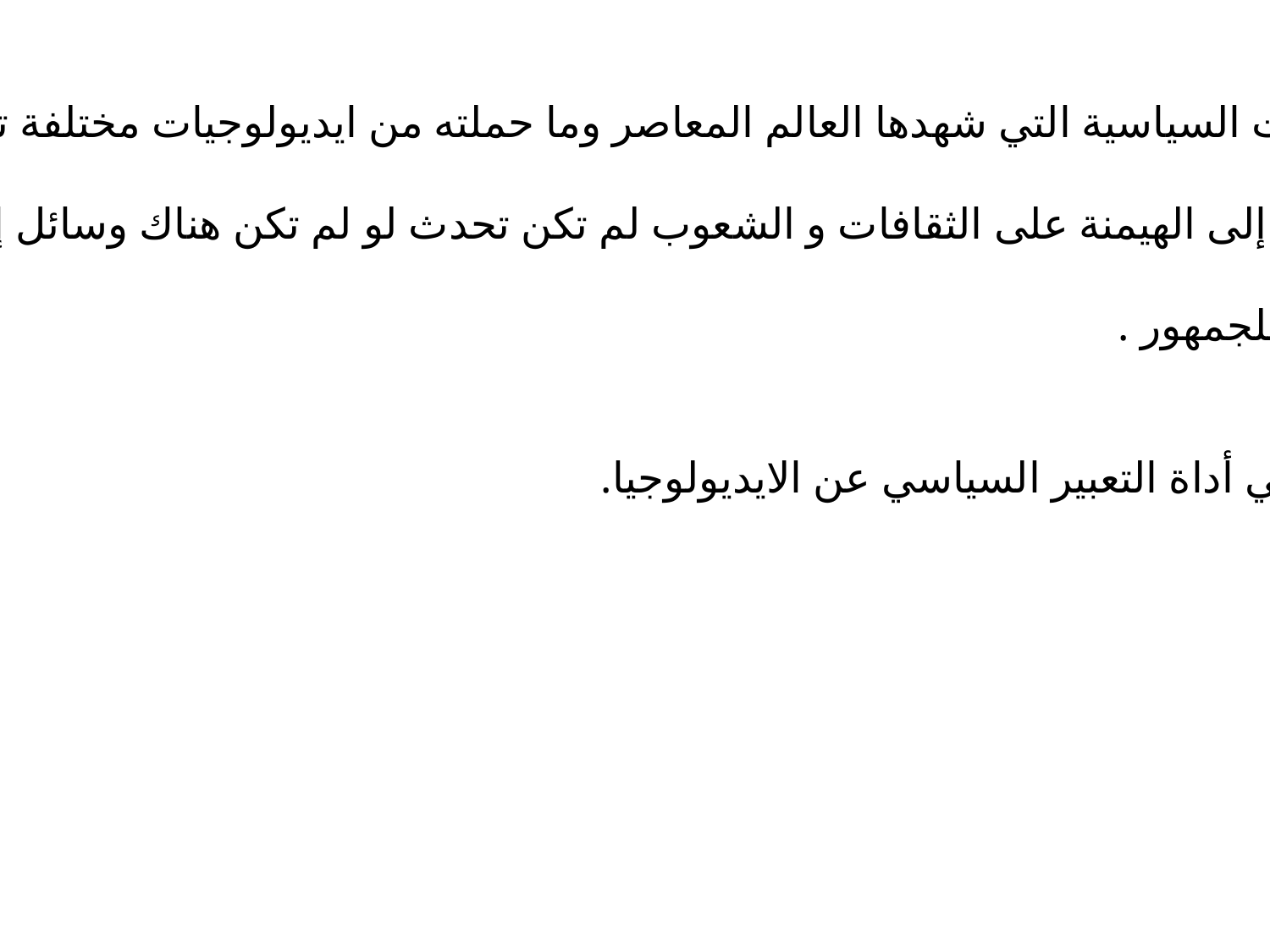

الثورات السياسية التي شهدها العالم المعاصر وما حملته من ايديولوجيات مختلفة تسعى

جميعها إلى الهيمنة على الثقافات و الشعوب لم تكن تحدث لو لم تكن هناك وسائل إعلام

 تنقلها للجمهور .

اللغة هي أداة التعبير السياسي عن الايديولوجيا.